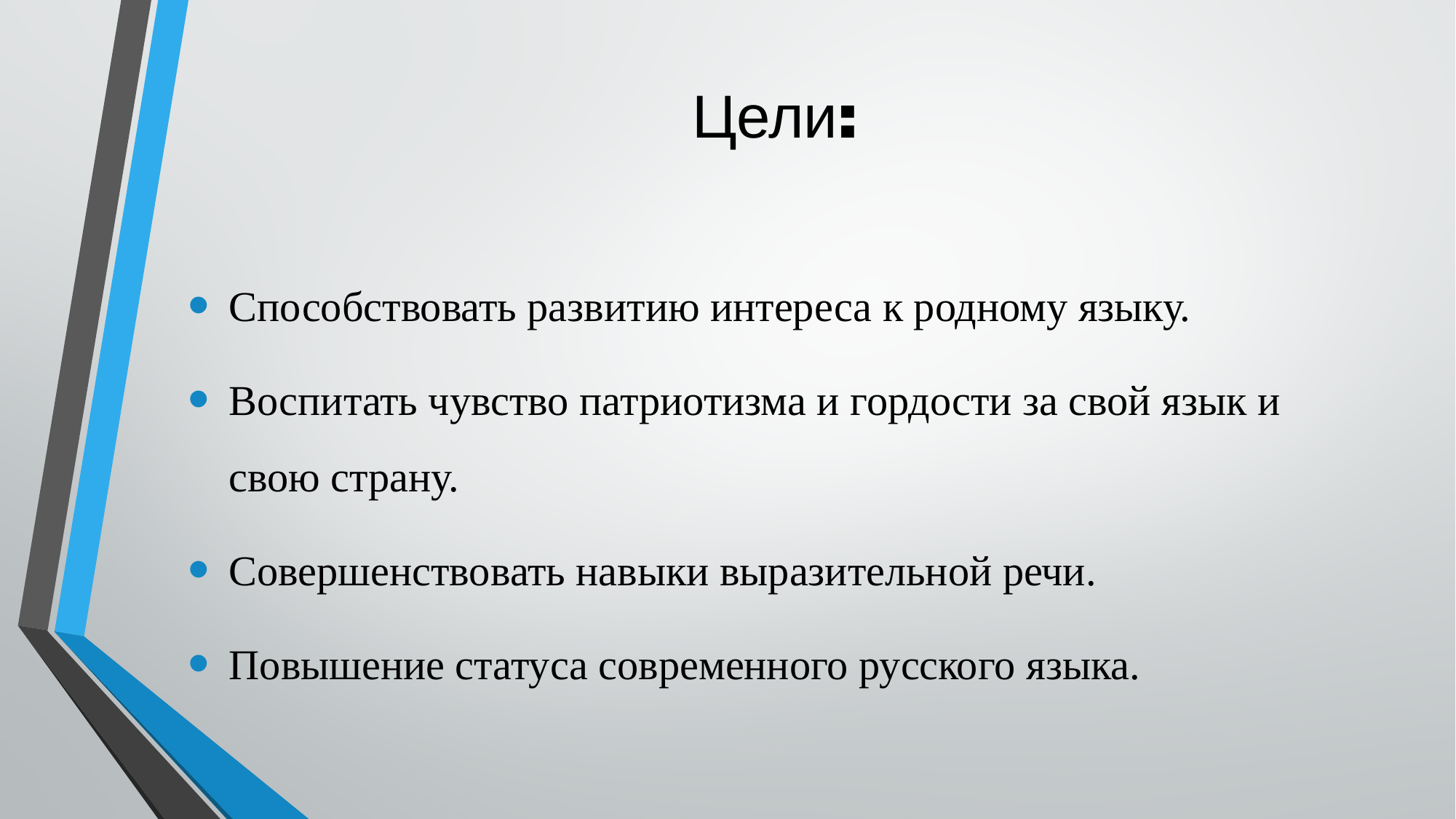

# Цели:
Способствовать развитию интереса к родному языку.
Воспитать чувство патриотизма и гордости за свой язык и свою страну.
Совершенствовать навыки выразительной речи.
Повышение статуса современного русского языка.